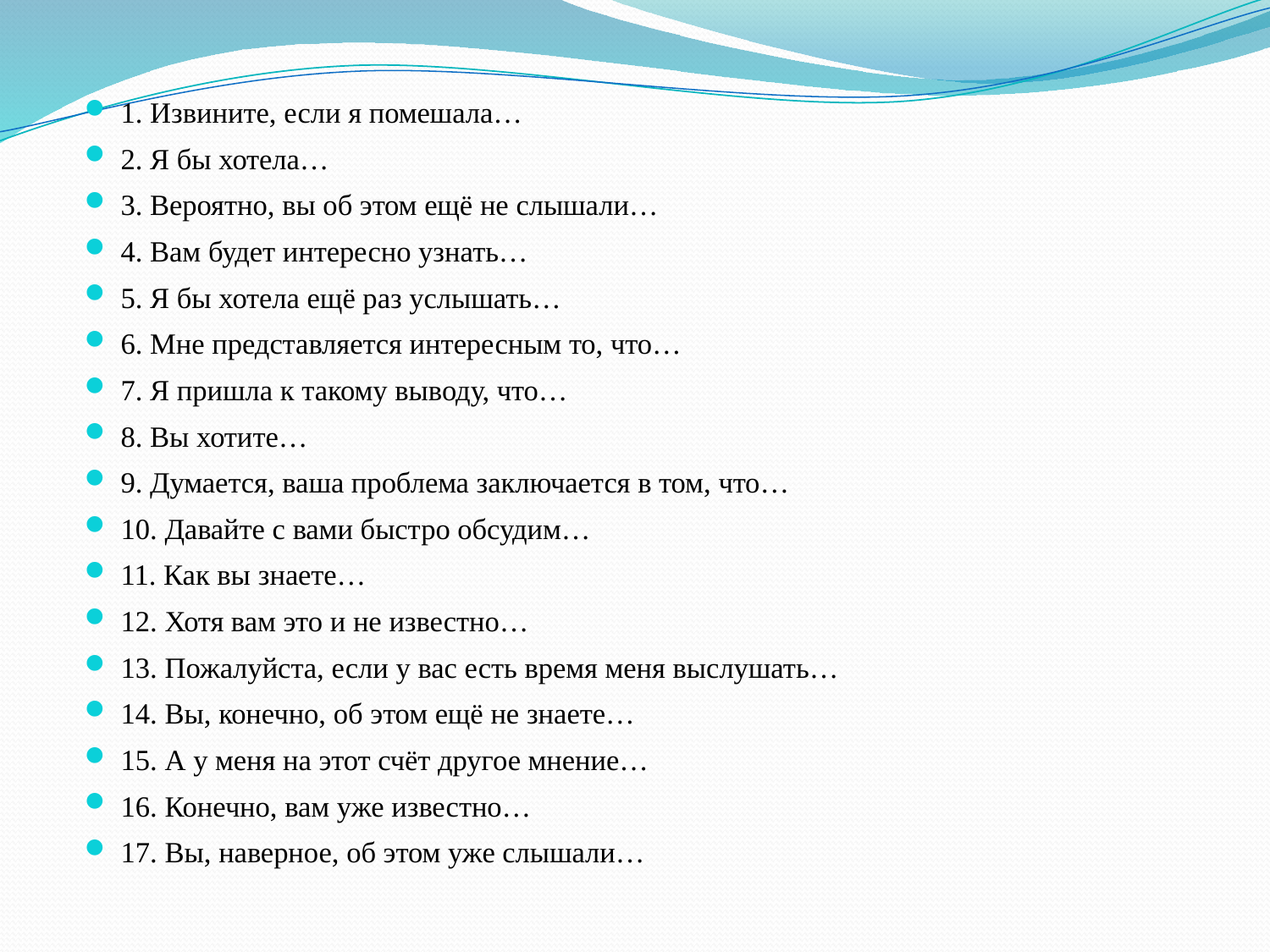

1. Извините, если я помешала…
2. Я бы хотела…
3. Вероятно, вы об этом ещё не слышали…
4. Вам будет интересно узнать…
5. Я бы хотела ещё раз услышать…
6. Мне представляется интересным то, что…
7. Я пришла к такому выводу, что…
8. Вы хотите…
9. Думается, ваша проблема заключается в том, что…
10. Давайте с вами быстро обсудим…
11. Как вы знаете…
12. Хотя вам это и не известно…
13. Пожалуйста, если у вас есть время меня выслушать…
14. Вы, конечно, об этом ещё не знаете…
15. А у меня на этот счёт другое мнение…
16. Конечно, вам уже известно…
17. Вы, наверное, об этом уже слышали…